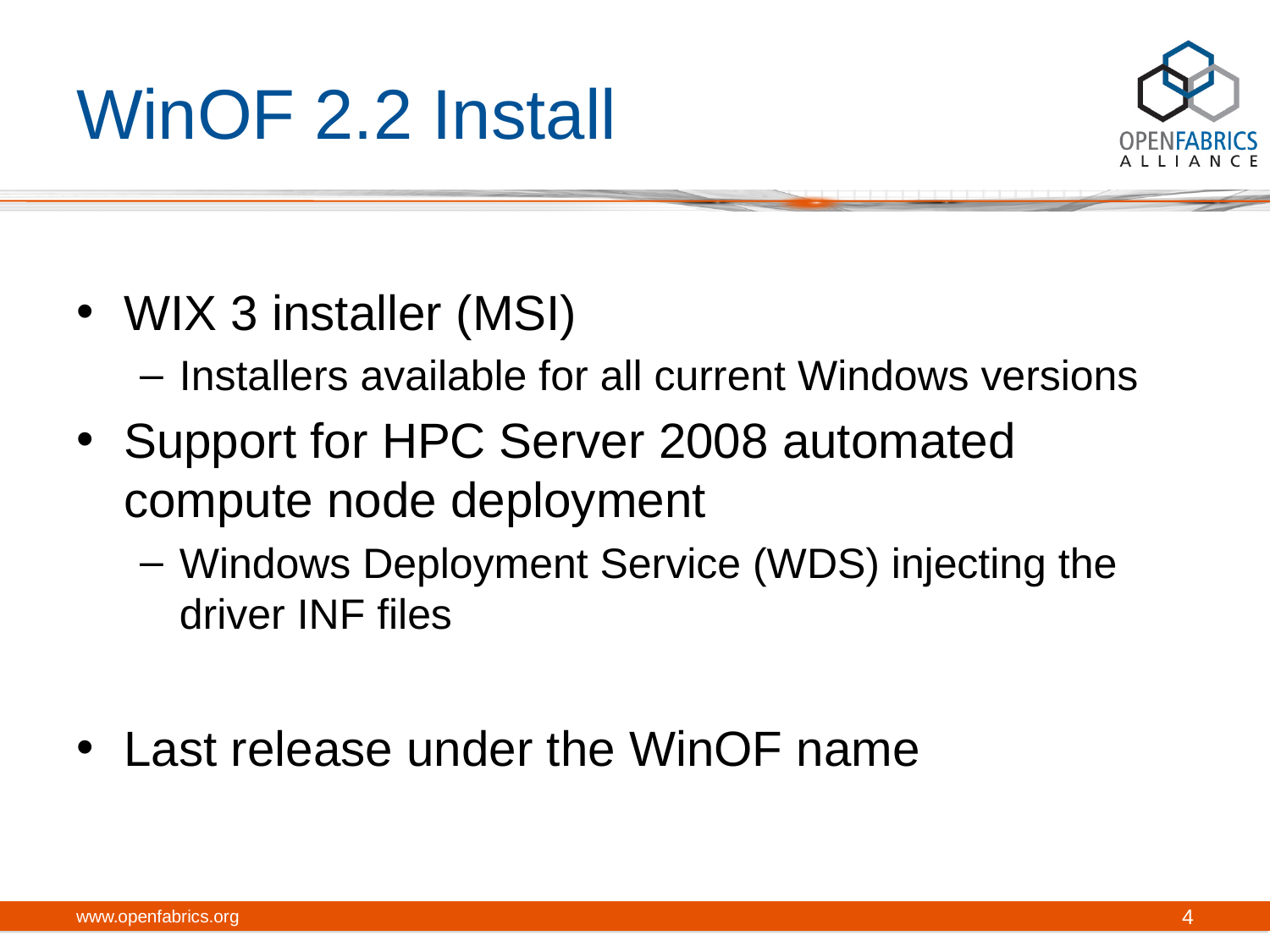

# WinOF 2.2 Install

WIX 3 installer (MSI)
Installers available for all current Windows versions
Support for HPC Server 2008 automated compute node deployment
Windows Deployment Service (WDS) injecting the driver INF files

Last release under the WinOF name

www.openfabrics.org
4